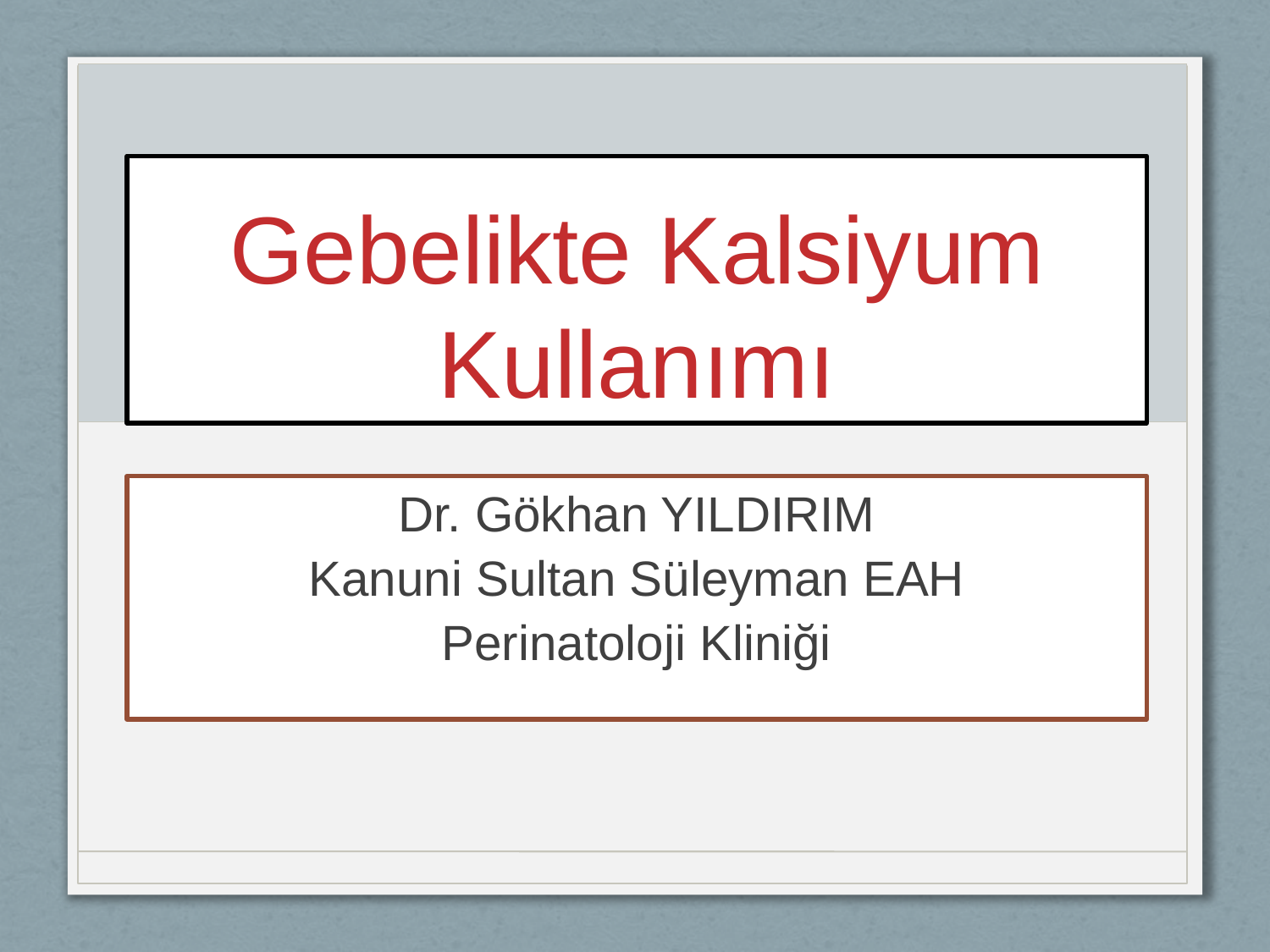

# Gebelikte Kalsiyum Kullanımı
Dr. Gökhan YILDIRIM
Kanuni Sultan Süleyman EAH
Perinatoloji Kliniği